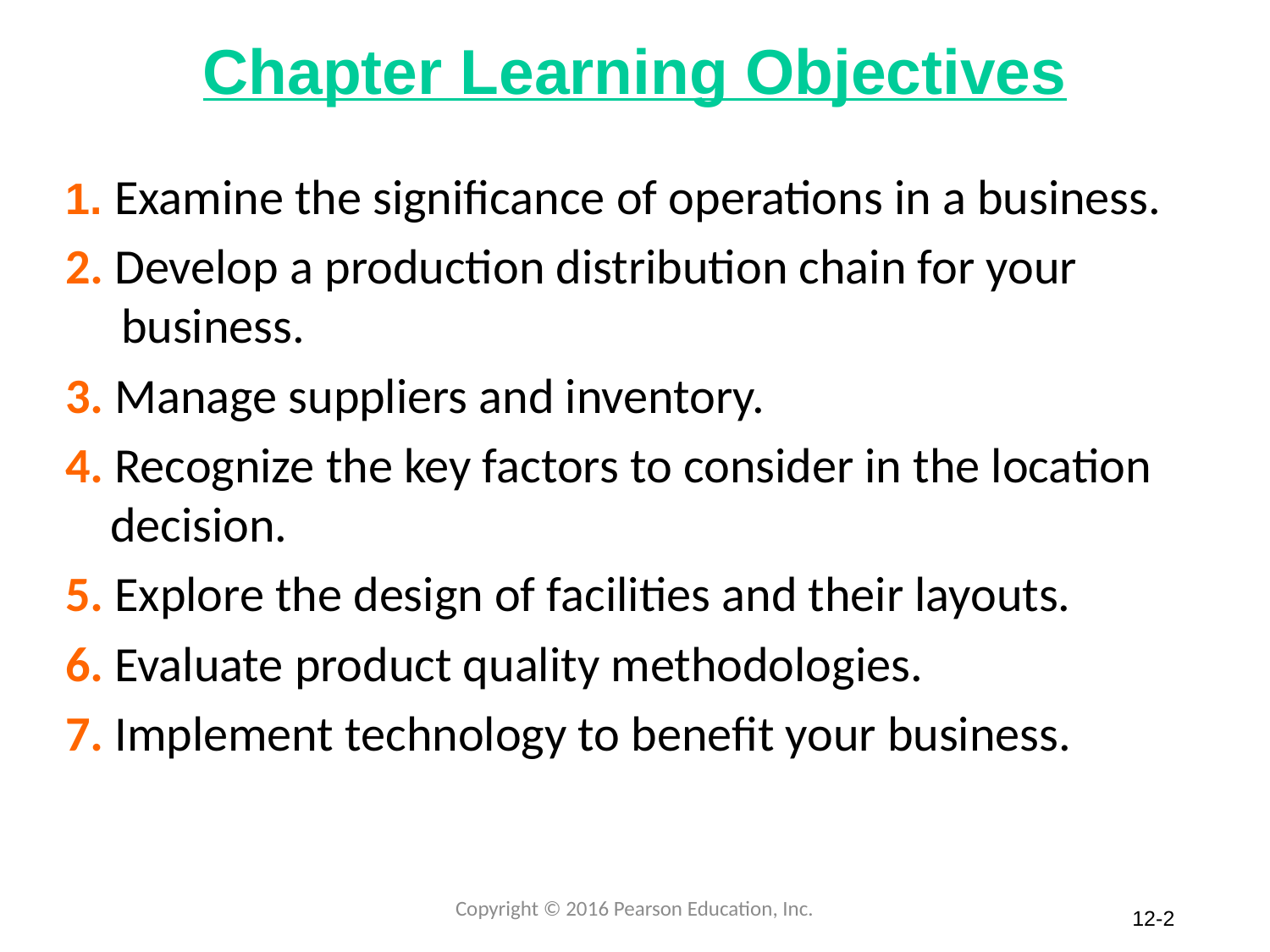

# Chapter Learning Objectives
1. Examine the significance of operations in a business.
2. Develop a production distribution chain for your
     business.

3. Manage suppliers and inventory.

4. Recognize the key factors to consider in the location
    decision.

5. Explore the design of facilities and their layouts.

6. Evaluate product quality methodologies.

7. Implement technology to benefit your business.

Copyright © 2016 Pearson Education, Inc.